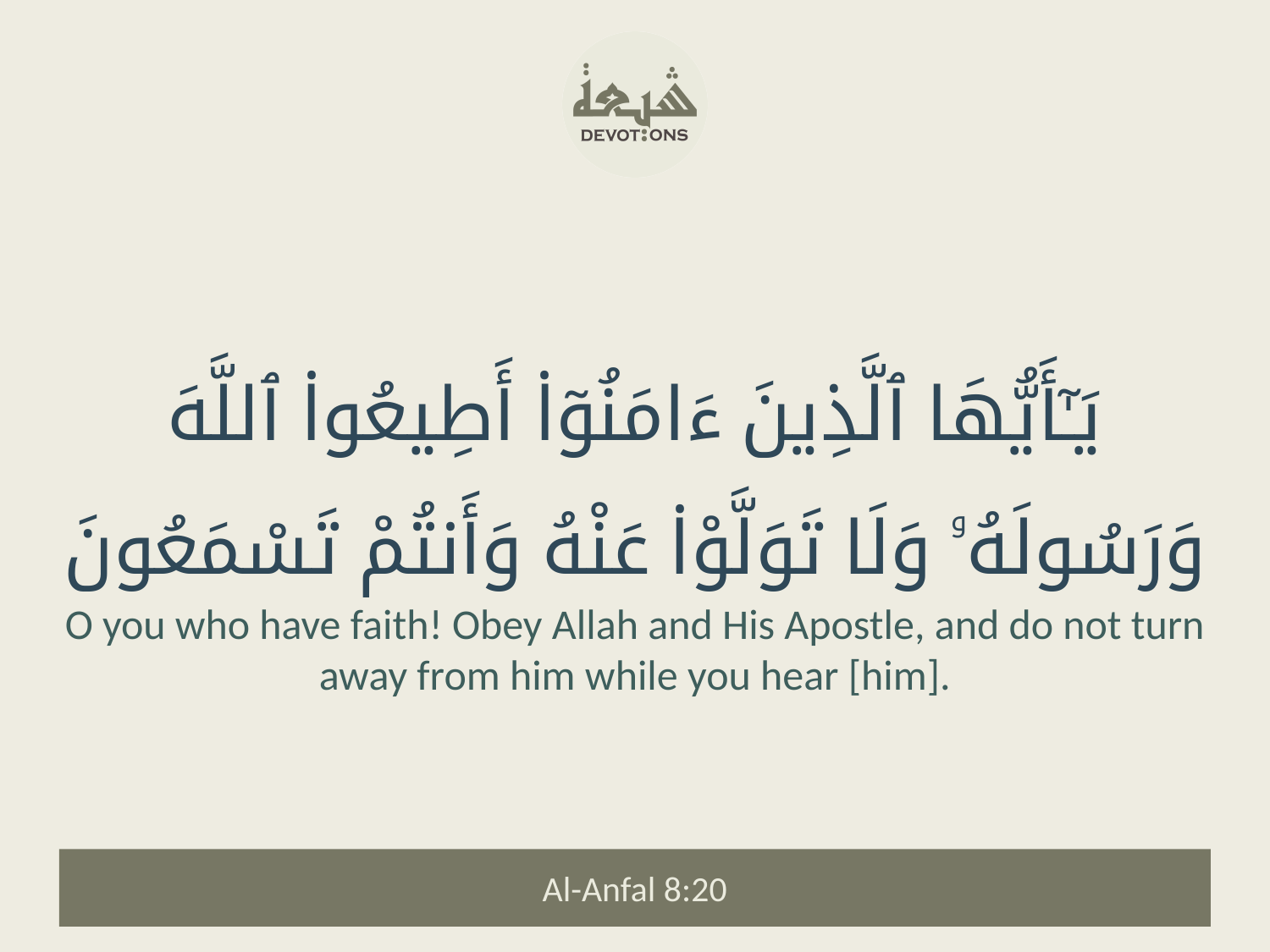

يَـٰٓأَيُّهَا ٱلَّذِينَ ءَامَنُوٓا۟ أَطِيعُوا۟ ٱللَّهَ وَرَسُولَهُۥ وَلَا تَوَلَّوْا۟ عَنْهُ وَأَنتُمْ تَسْمَعُونَ
O you who have faith! Obey Allah and His Apostle, and do not turn away from him while you hear [him].
Al-Anfal 8:20